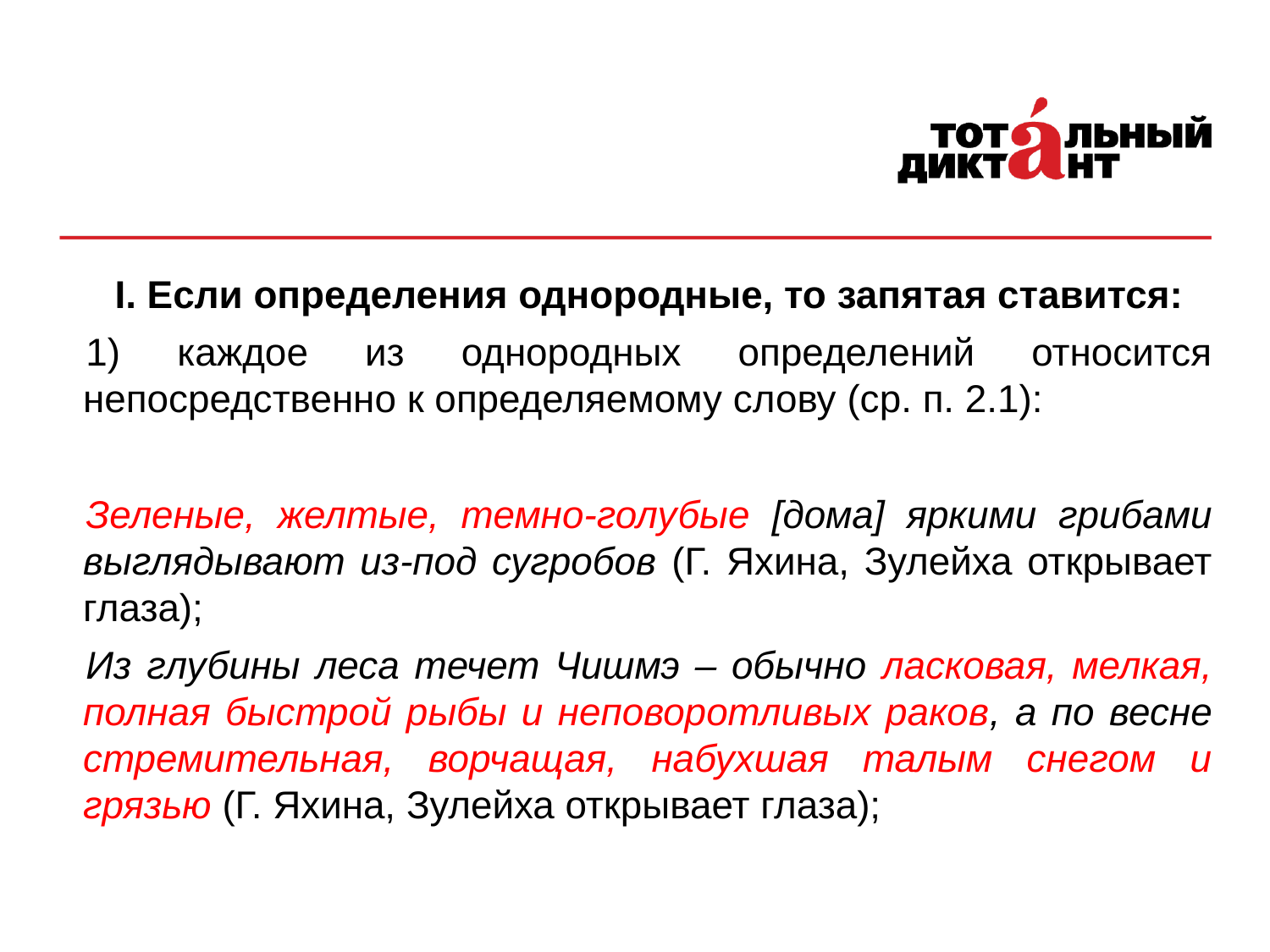

I. Если определения однородные, то запятая ставится:
1) каждое из однородных определений относится непосредственно к определяемому слову (ср. п. 2.1):

Зеленые, желтые, темно-голубые [дома] яркими грибами выглядывают из-под сугробов (Г. Яхина, Зулейха открывает глаза);
Из глубины леса течет Чишмэ – обычно ласковая, мелкая, полная быстрой рыбы и неповоротливых раков, а по весне стремительная, ворчащая, набухшая талым снегом и грязью (Г. Яхина, Зулейха открывает глаза);